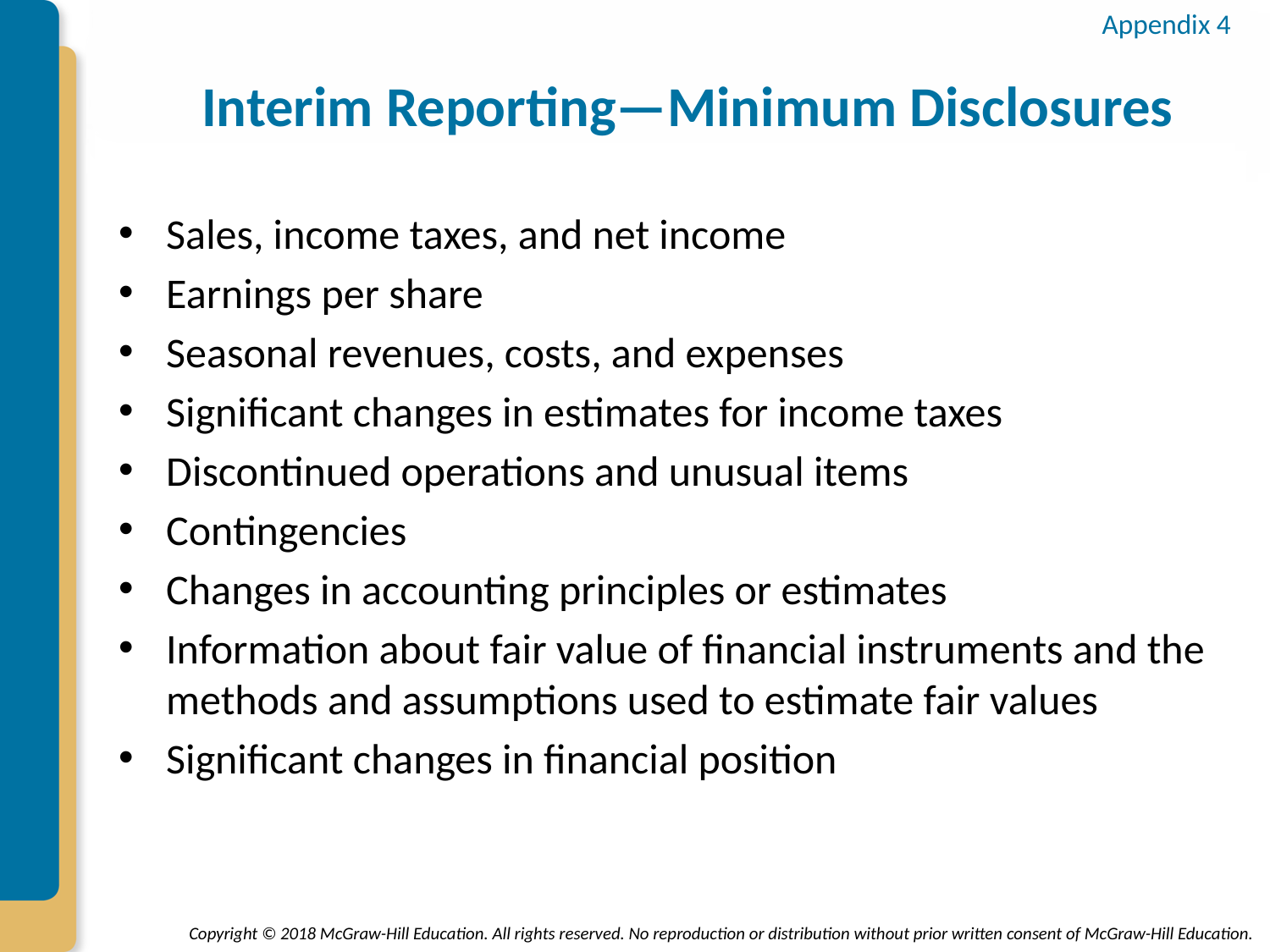

# Interim Reporting—Minimum Disclosures
Appendix 4
Sales, income taxes, and net income
Earnings per share
Seasonal revenues, costs, and expenses
Significant changes in estimates for income taxes
Discontinued operations and unusual items
Contingencies
Changes in accounting principles or estimates
Information about fair value of financial instruments and the methods and assumptions used to estimate fair values
Significant changes in financial position